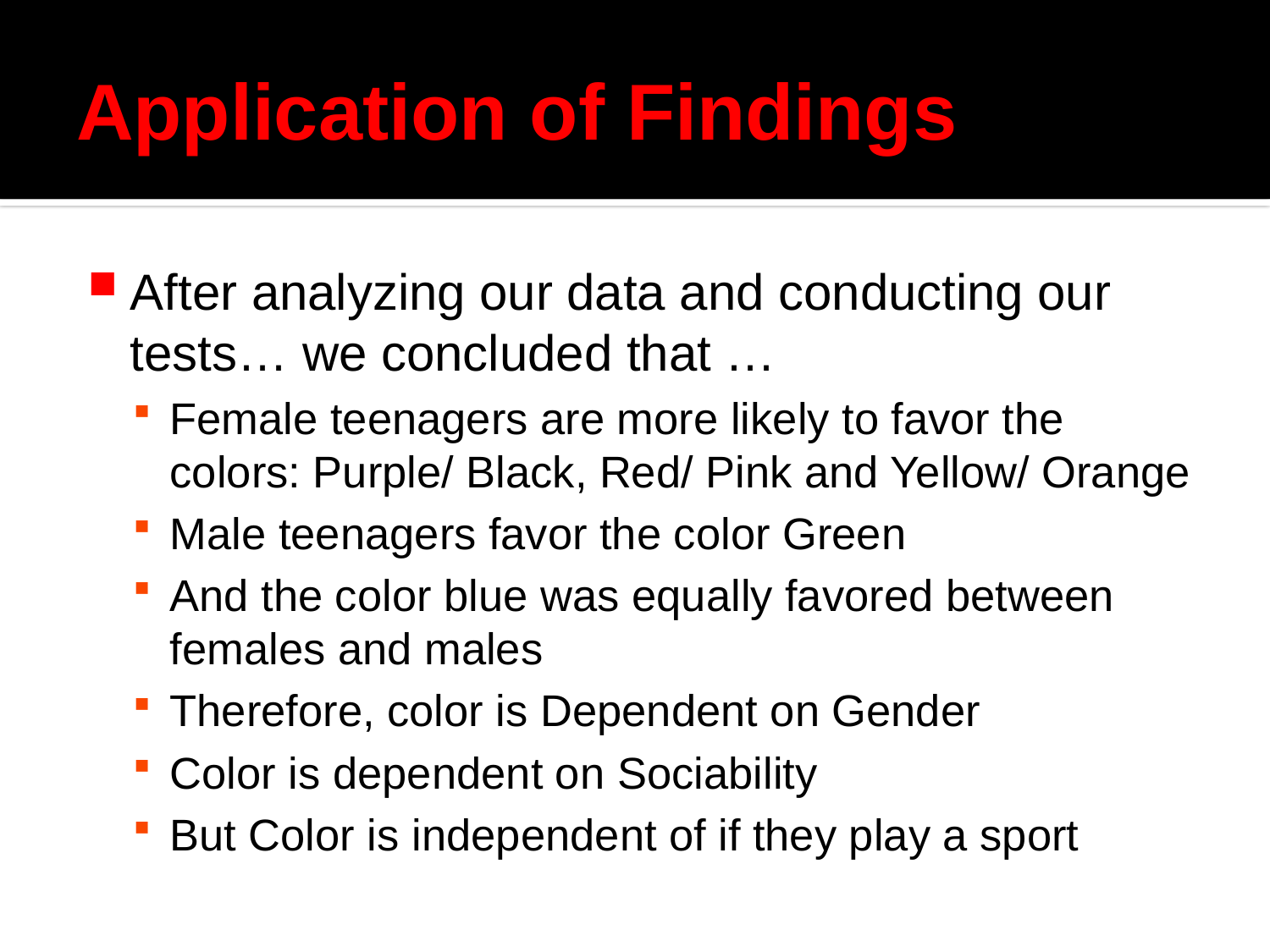

# Application of Findings
After analyzing our data and conducting our tests… we concluded that …
Female teenagers are more likely to favor the colors: Purple/ Black, Red/ Pink and Yellow/ Orange
Male teenagers favor the color Green
And the color blue was equally favored between females and males
Therefore, color is Dependent on Gender
Color is dependent on Sociability
But Color is independent of if they play a sport